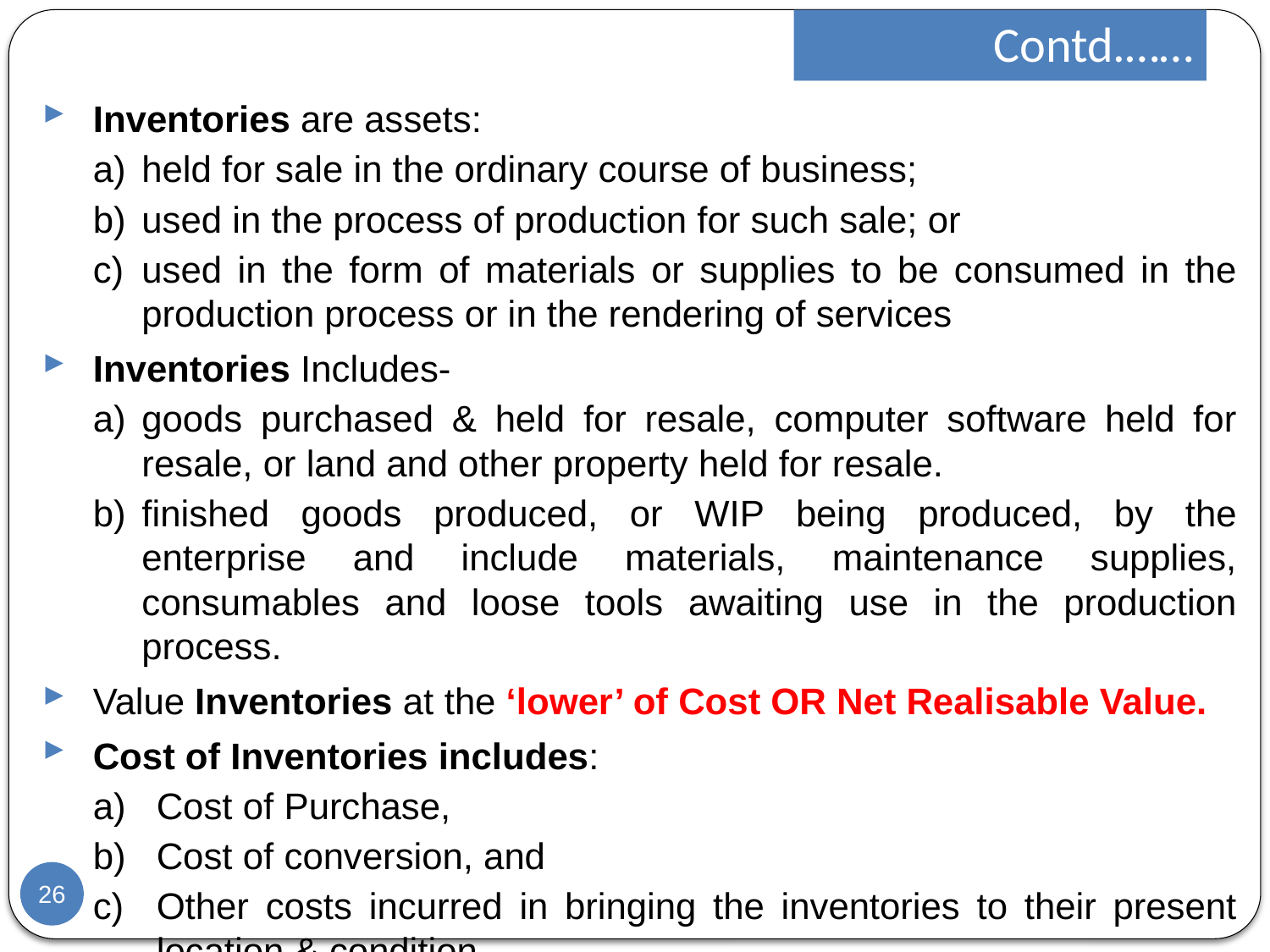

Contd.……
Inventories are assets:
held for sale in the ordinary course of business;
used in the process of production for such sale; or
used in the form of materials or supplies to be consumed in the production process or in the rendering of services
Inventories Includes-
goods purchased & held for resale, computer software held for resale, or land and other property held for resale.
finished goods produced, or WIP being produced, by the enterprise and include materials, maintenance supplies, consumables and loose tools awaiting use in the production process.
Value Inventories at the ‘lower’ of Cost OR Net Realisable Value.
Cost of Inventories includes:
Cost of Purchase,
Cost of conversion, and
Other costs incurred in bringing the inventories to their present location & condition.
26